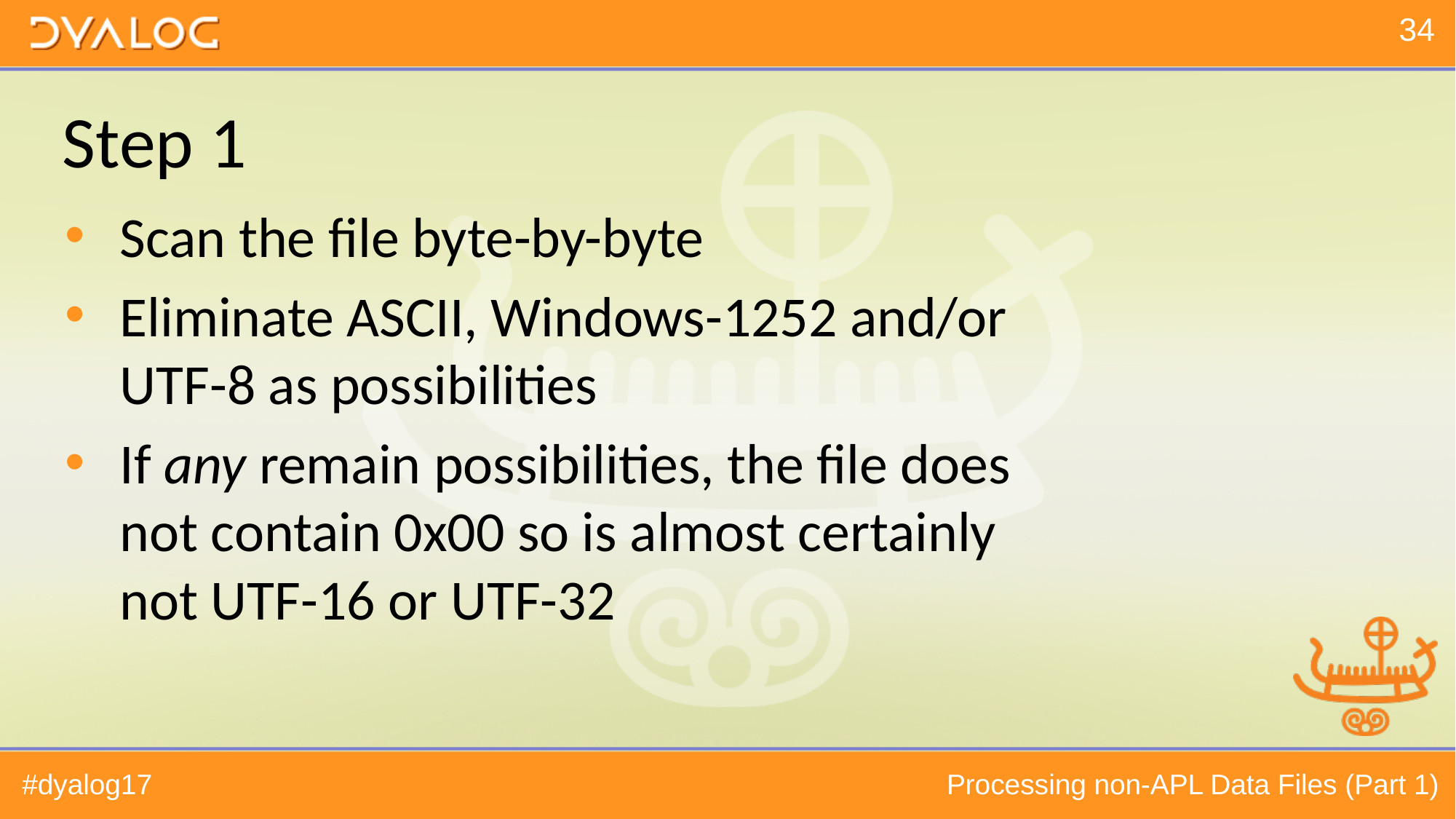

# Step 1

Scan the file byte-by-byte
Eliminate ASCII, Windows-1252 and/or UTF-8 as possibilities
If any remain possibilities, the file does not contain 0x00 so is almost certainly not UTF-16 or UTF-32